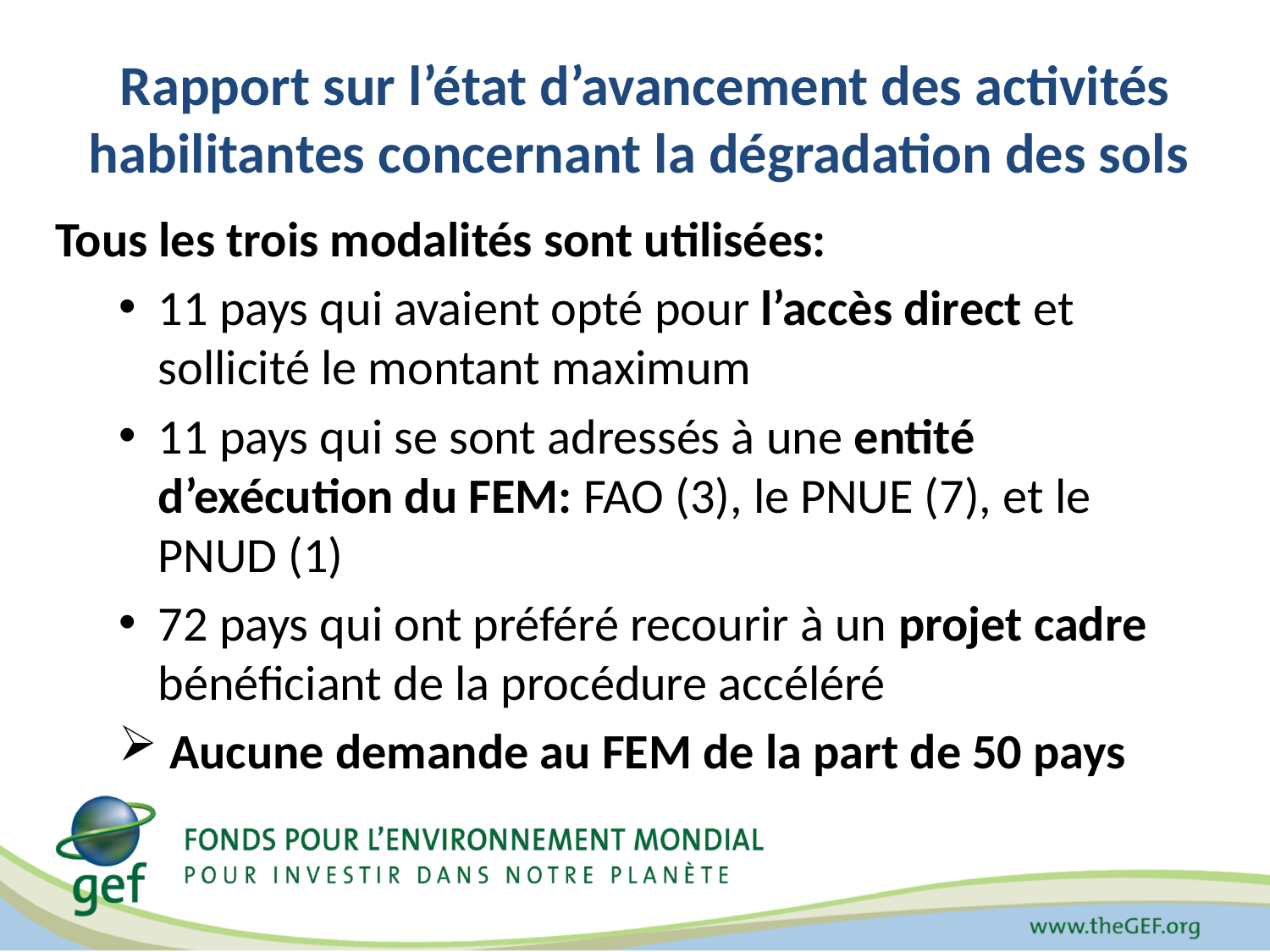

# Rapport sur l’état d’avancement des activités habilitantes concernant la dégradation des sols
Tous les trois modalités sont utilisées:
11 pays qui avaient opté pour l’accès direct et sollicité le montant maximum
11 pays qui se sont adressés à une entité d’exécution du FEM: FAO (3), le PNUE (7), et le PNUD (1)
72 pays qui ont préféré recourir à un projet cadre bénéficiant de la procédure accéléré
 Aucune demande au FEM de la part de 50 pays